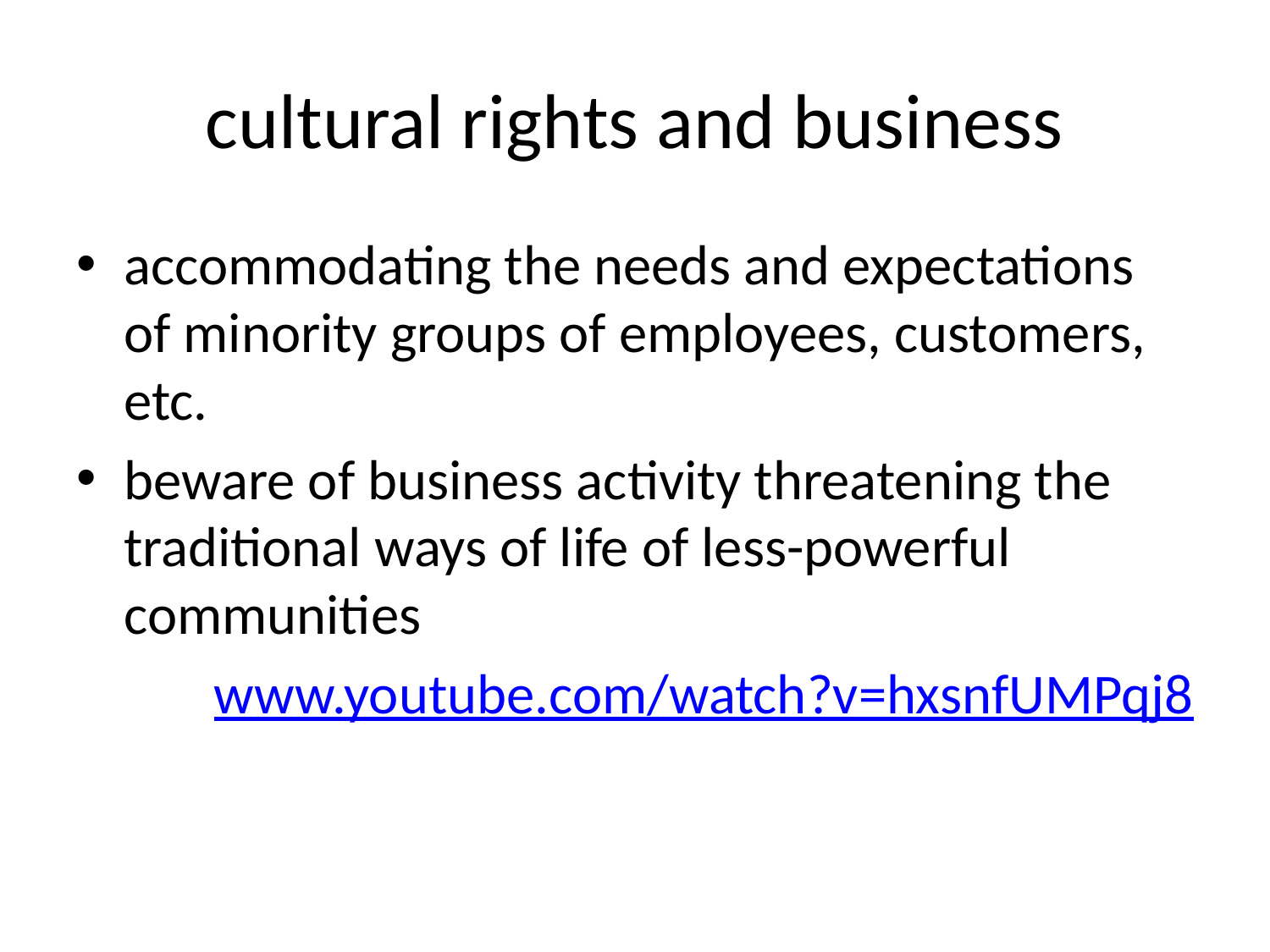

# cultural rights and business
accommodating the needs and expectations of minority groups of employees, customers, etc.
beware of business activity threatening the traditional ways of life of less-powerful communities
www.youtube.com/watch?v=hxsnfUMPqj8